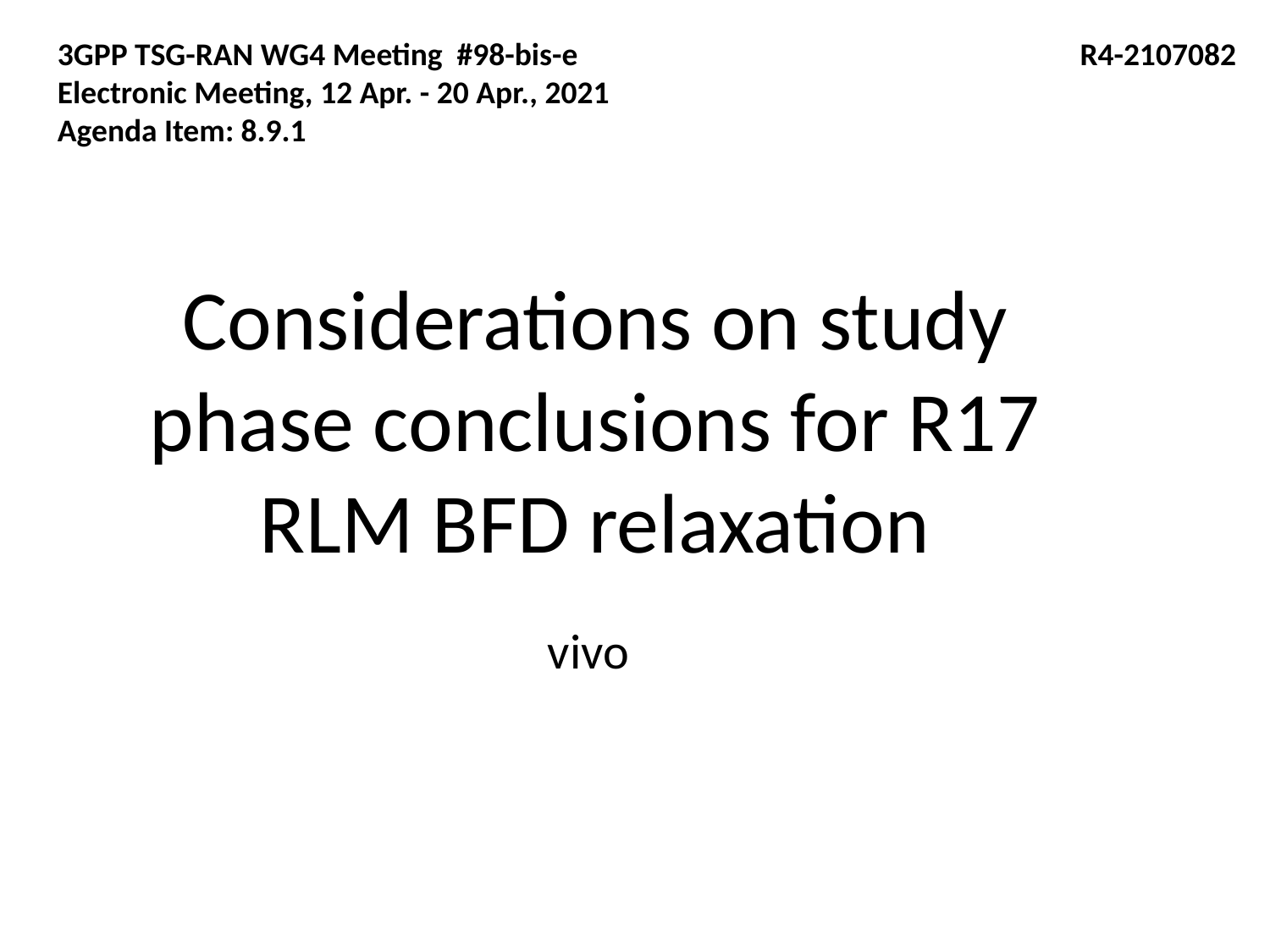

3GPP TSG-RAN WG4 Meeting  #98-bis-e	                                                      R4-2107082
Electronic Meeting, 12 Apr. - 20 Apr., 2021
Agenda Item: 8.9.1
Considerations on study phase conclusions for R17 RLM BFD relaxation
vivo